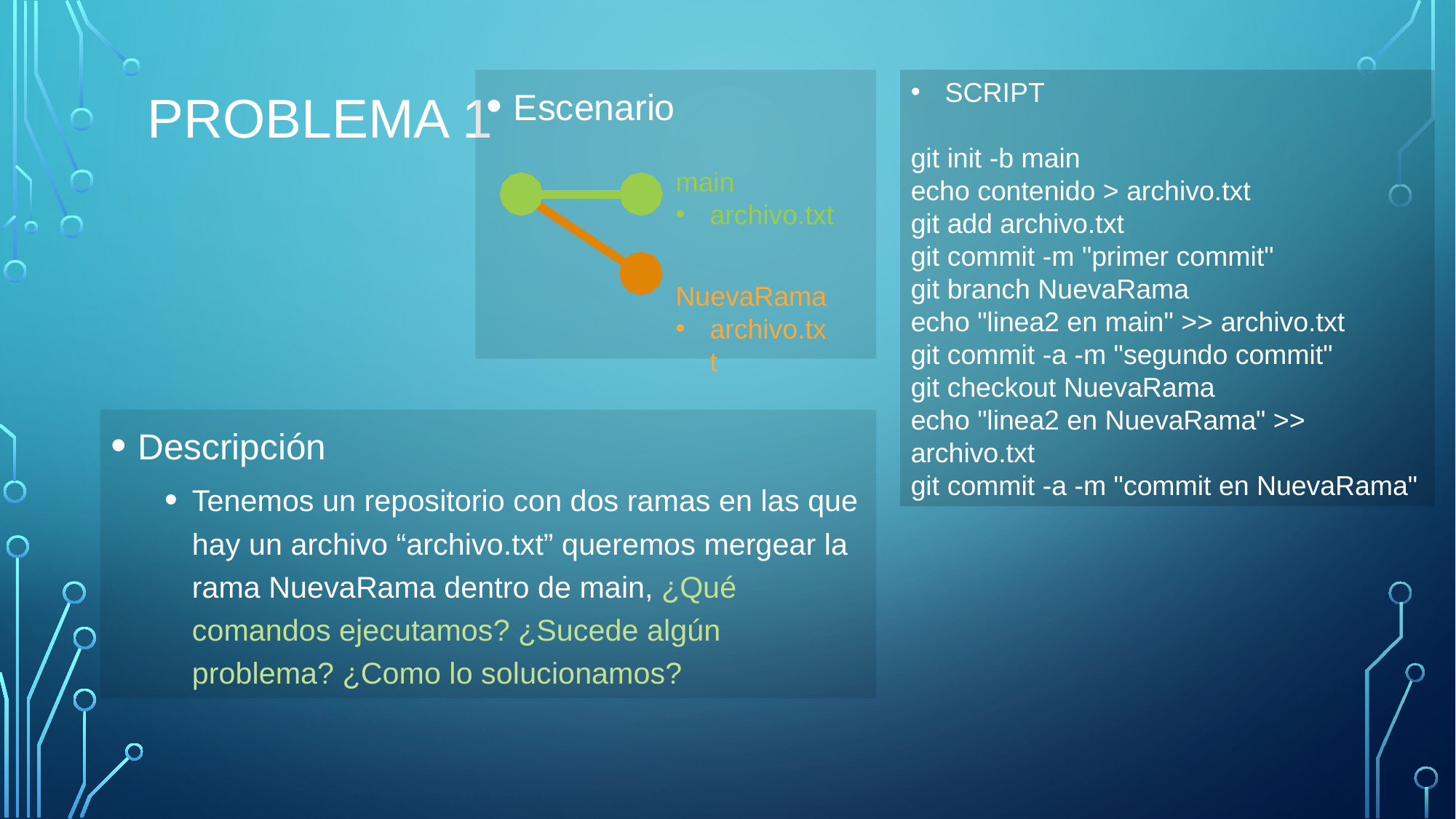

# Problema 1
Escenario
SCRIPT

git init -b main
echo contenido > archivo.txt
git add archivo.txt
git commit -m "primer commit"
git branch NuevaRama
echo "linea2 en main" >> archivo.txt
git commit -a -m "segundo commit"
git checkout NuevaRama
echo "linea2 en NuevaRama" >> archivo.txt
git commit -a -m "commit en NuevaRama"
main
archivo.txt
NuevaRama
archivo.txt
Descripción
Tenemos un repositorio con dos ramas en las que hay un archivo “archivo.txt” queremos mergear la rama NuevaRama dentro de main, ¿Qué comandos ejecutamos? ¿Sucede algún problema? ¿Como lo solucionamos?